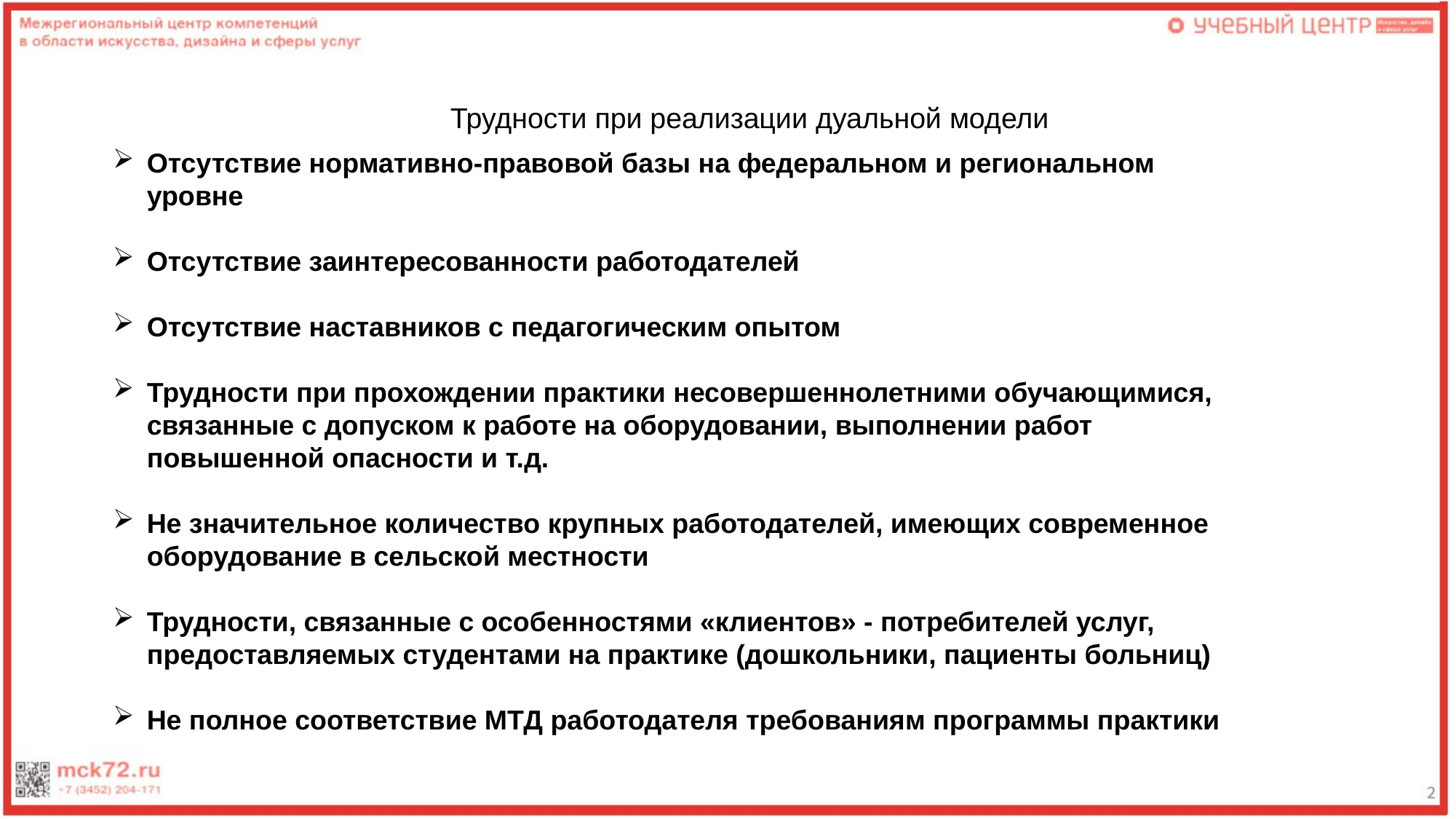

# Трудности при реализации дуальной модели
Отсутствие нормативно-правовой базы на федеральном и региональном уровне

Отсутствие заинтересованности работодателей

Отсутствие наставников с педагогическим опытом

Трудности при прохождении практики несовершеннолетними обучающимися, связанные с допуском к работе на оборудовании, выполнении работ повышенной опасности и т.д.

Не значительное количество крупных работодателей, имеющих современное оборудование в сельской местности

Трудности, связанные с особенностями «клиентов» - потребителей услуг, предоставляемых студентами на практике (дошкольники, пациенты больниц)

Не полное соответствие МТД работодателя требованиям программы практики